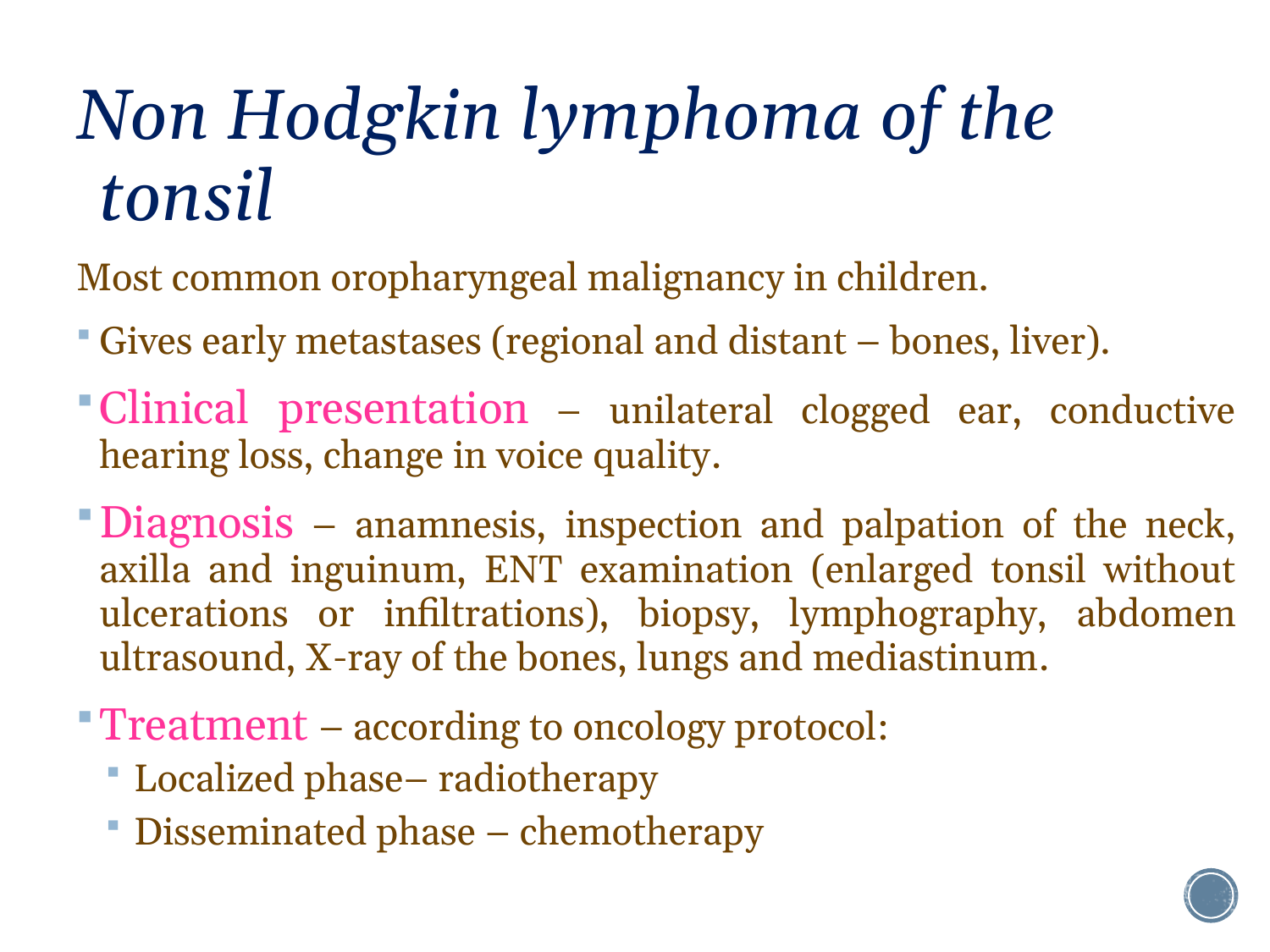

Non Hodgkin lymphoma of the tonsil
Most common oropharyngeal malignancy in children.
Gives early metastases (regional and distant – bones, liver).
Clinical presentation – unilateral clogged ear, conductive hearing loss, change in voice quality.
Diagnosis – anamnesis, inspection and palpation of the neck, axilla and inguinum, ENT examination (enlarged tonsil without ulcerations or infiltrations), biopsy, lymphography, abdomen ultrasound, X-ray of the bones, lungs and mediastinum.
Treatment – according to oncology protocol:
Localized phase– radiotherapy
Disseminated phase – chemotherapy